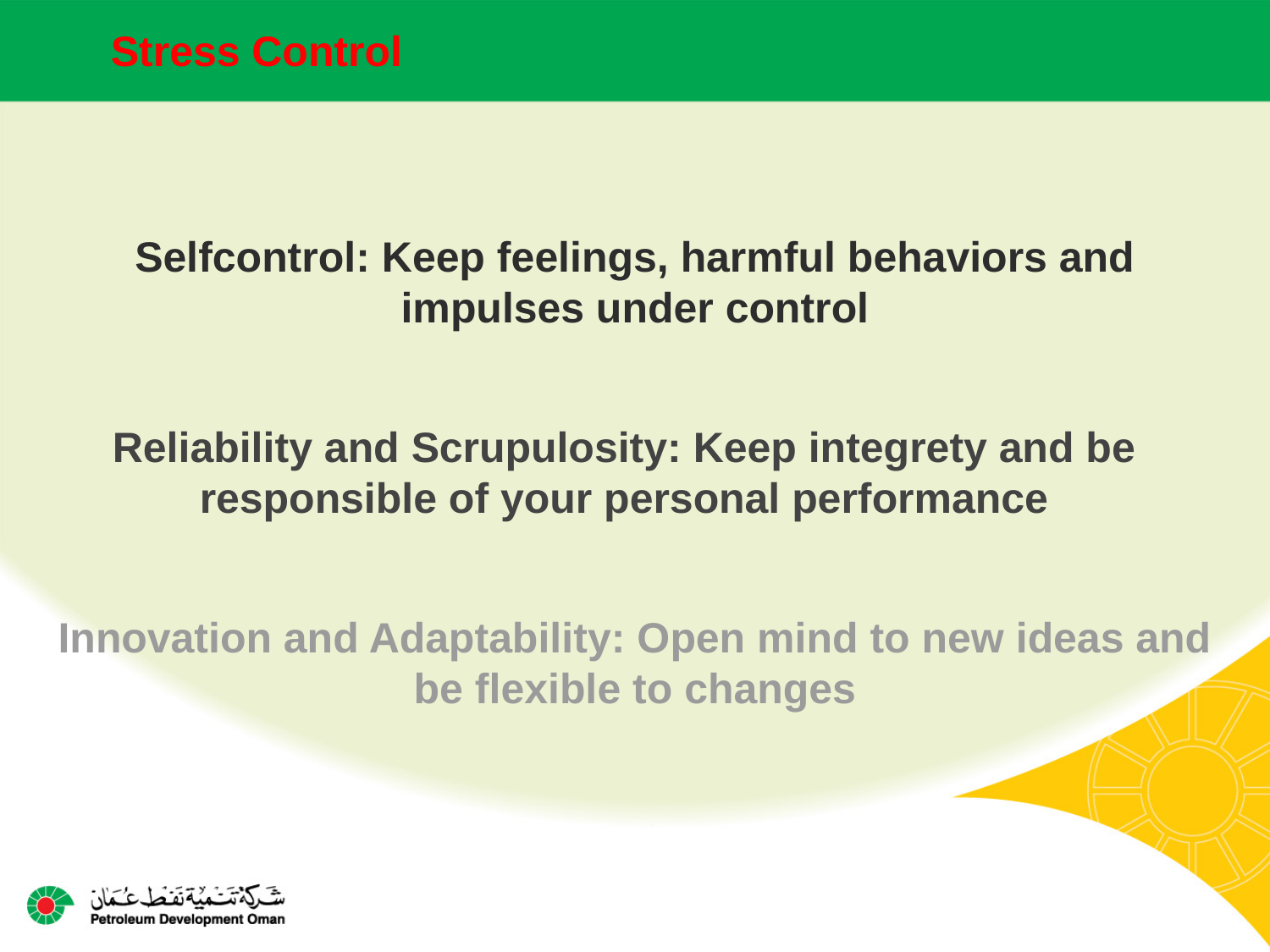

Stress Control
Selfcontrol: Keep feelings, harmful behaviors and impulses under control
Reliability and Scrupulosity: Keep integrety and be responsible of your personal performance
Innovation and Adaptability: Open mind to new ideas and be flexible to changes